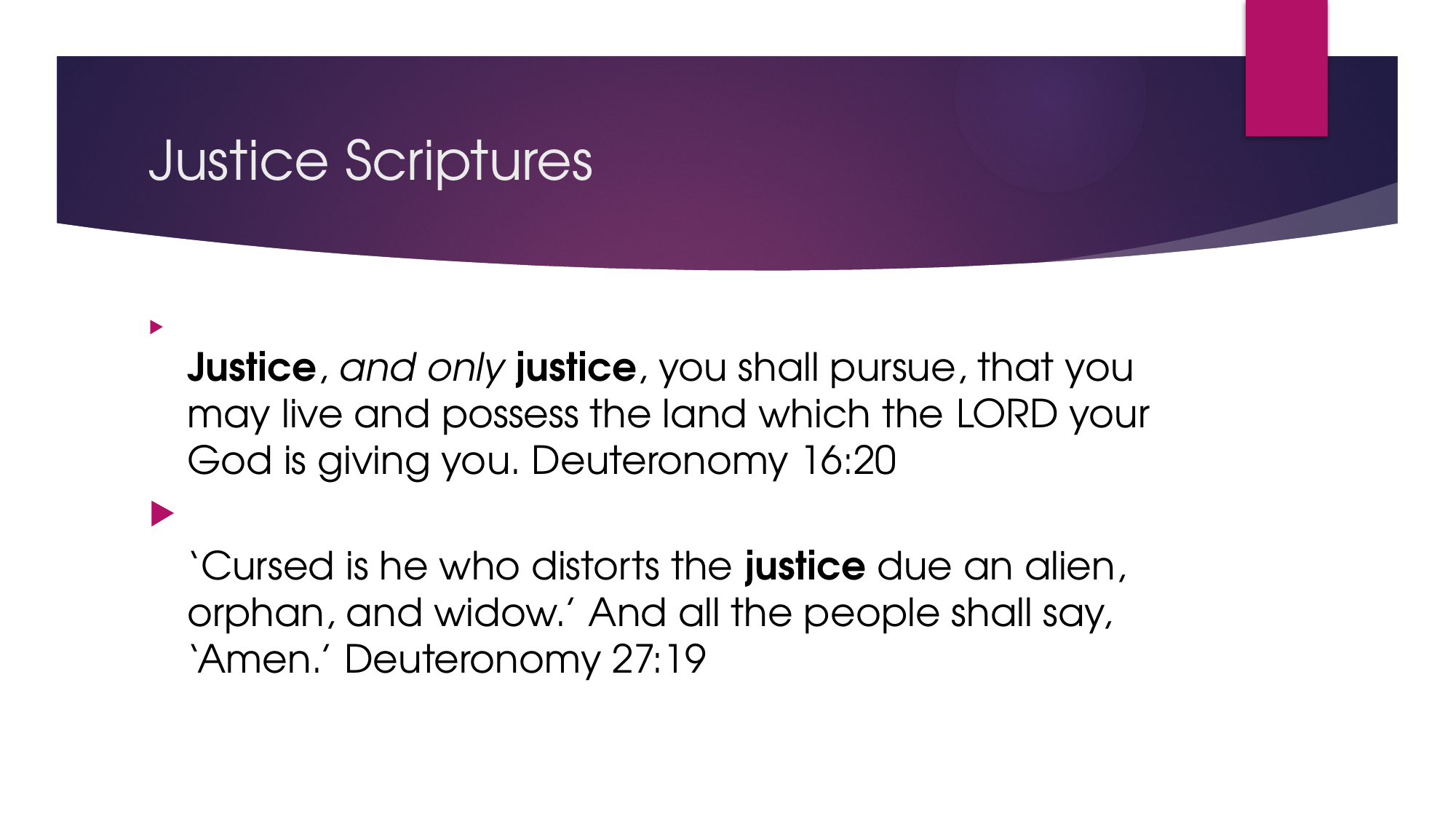

# Justice Scriptures
Justice, and only justice, you shall pursue, that you may live and possess the land which the Lord your God is giving you. Deuteronomy 16:20
‘Cursed is he who distorts the justice due an alien, orphan, and widow.’ And all the people shall say, ‘Amen.’ Deuteronomy 27:19